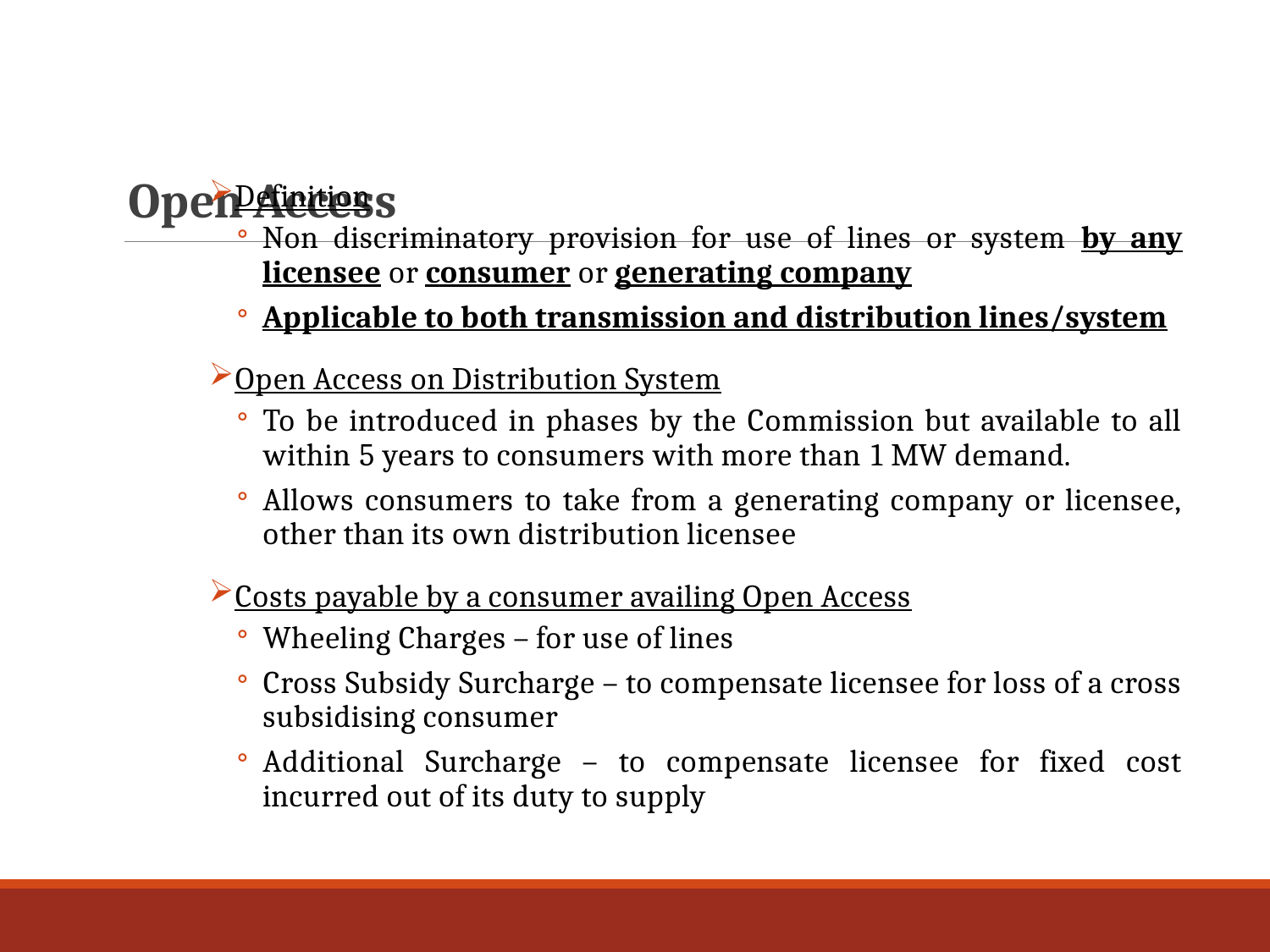

# Open Access
Definition
Non discriminatory provision for use of lines or system by any licensee or consumer or generating company
Applicable to both transmission and distribution lines/system
Open Access on Distribution System
To be introduced in phases by the Commission but available to all within 5 years to consumers with more than 1 MW demand.
Allows consumers to take from a generating company or licensee, other than its own distribution licensee
Costs payable by a consumer availing Open Access
Wheeling Charges – for use of lines
Cross Subsidy Surcharge – to compensate licensee for loss of a cross subsidising consumer
Additional Surcharge – to compensate licensee for fixed cost incurred out of its duty to supply